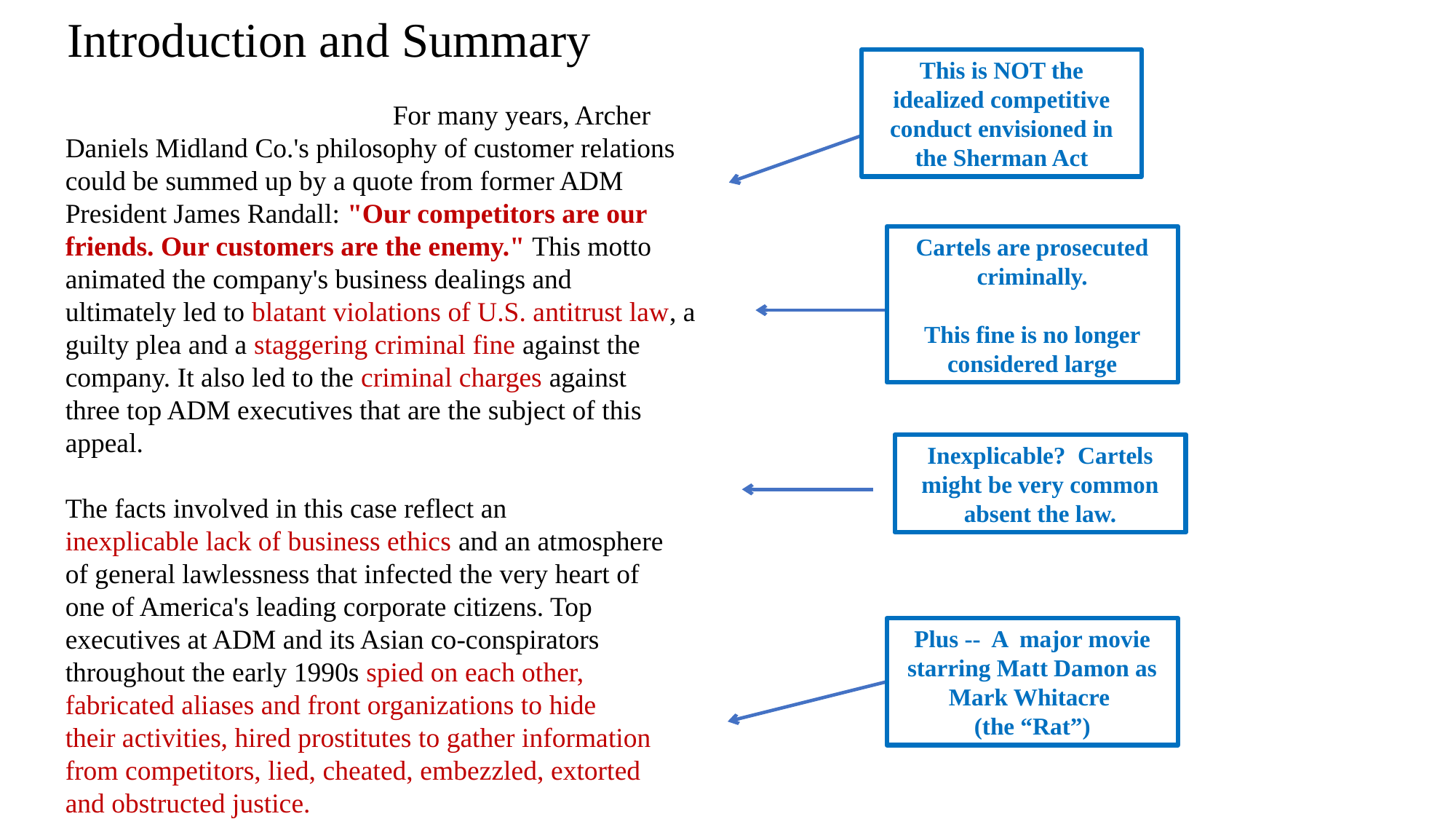

Introduction and Summary
This is NOT the idealized competitive conduct envisioned in the Sherman Act
			For many years, Archer
Daniels Midland Co.'s philosophy of customer relations
could be summed up by a quote from former ADM
President James Randall: "Our competitors are our
friends. Our customers are the enemy." This motto
animated the company's business dealings and
ultimately led to blatant violations of U.S. antitrust law, a
guilty plea and a staggering criminal fine against the
company. It also led to the criminal charges against
three top ADM executives that are the subject of this
appeal.

The facts involved in this case reflect an
inexplicable lack of business ethics and an atmosphere
of general lawlessness that infected the very heart of
one of America's leading corporate citizens. Top
executives at ADM and its Asian co-conspirators
throughout the early 1990s spied on each other,
fabricated aliases and front organizations to hide
their activities, hired prostitutes to gather information
from competitors, lied, cheated, embezzled, extorted
and obstructed justice.

Cartels are prosecuted criminally.

This fine is no longer considered large
Inexplicable?  Cartels might be very common absent the law.
Plus --  A  major movie starring Matt Damon as Mark Whitacre
(the “Rat”)